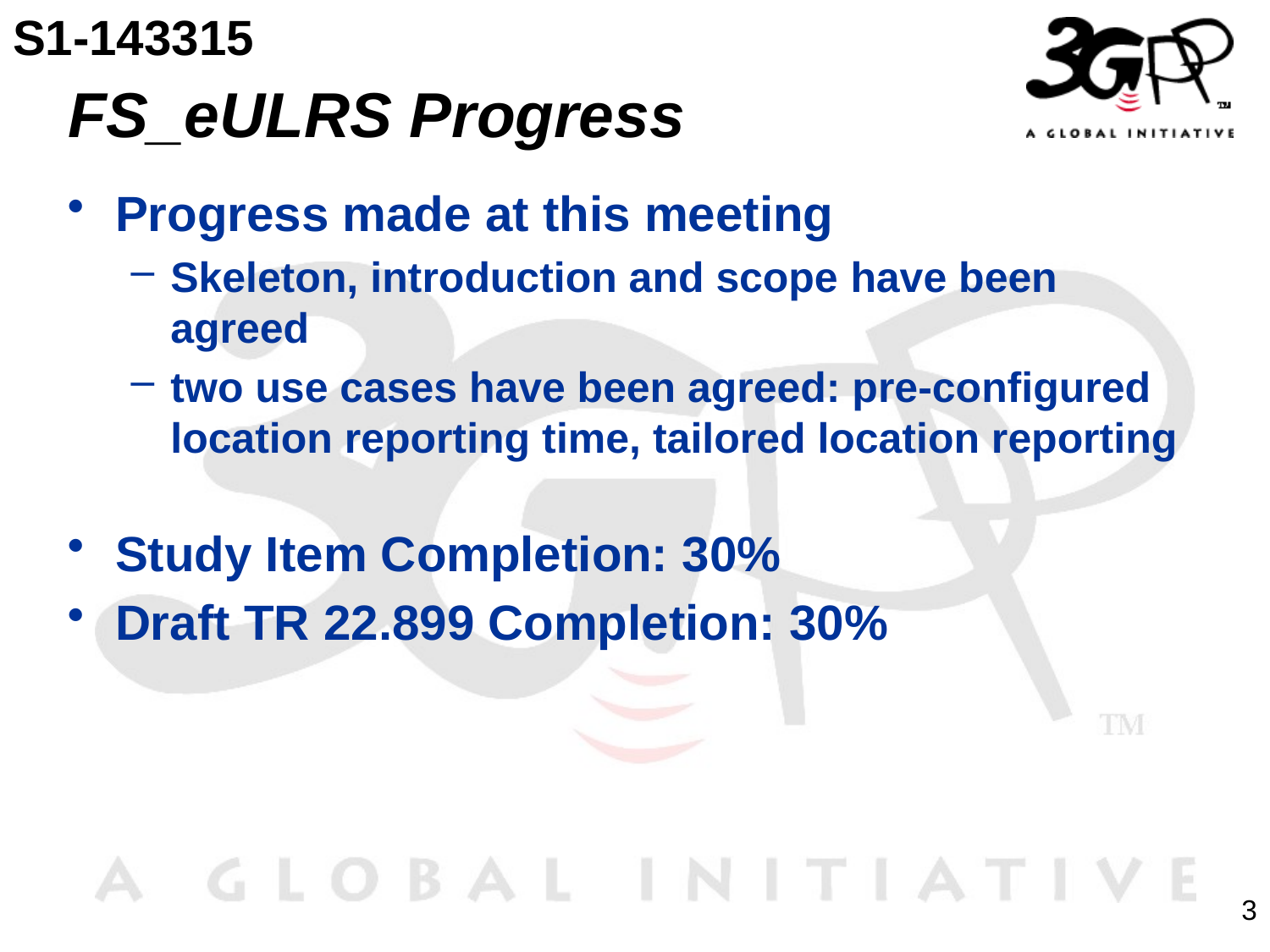

S1-143315
# FS_eULRS Progress
Progress made at this meeting
Skeleton, introduction and scope have been agreed
two use cases have been agreed: pre-configured location reporting time, tailored location reporting
Study Item Completion: 30%
Draft TR 22.899 Completion: 30%
3